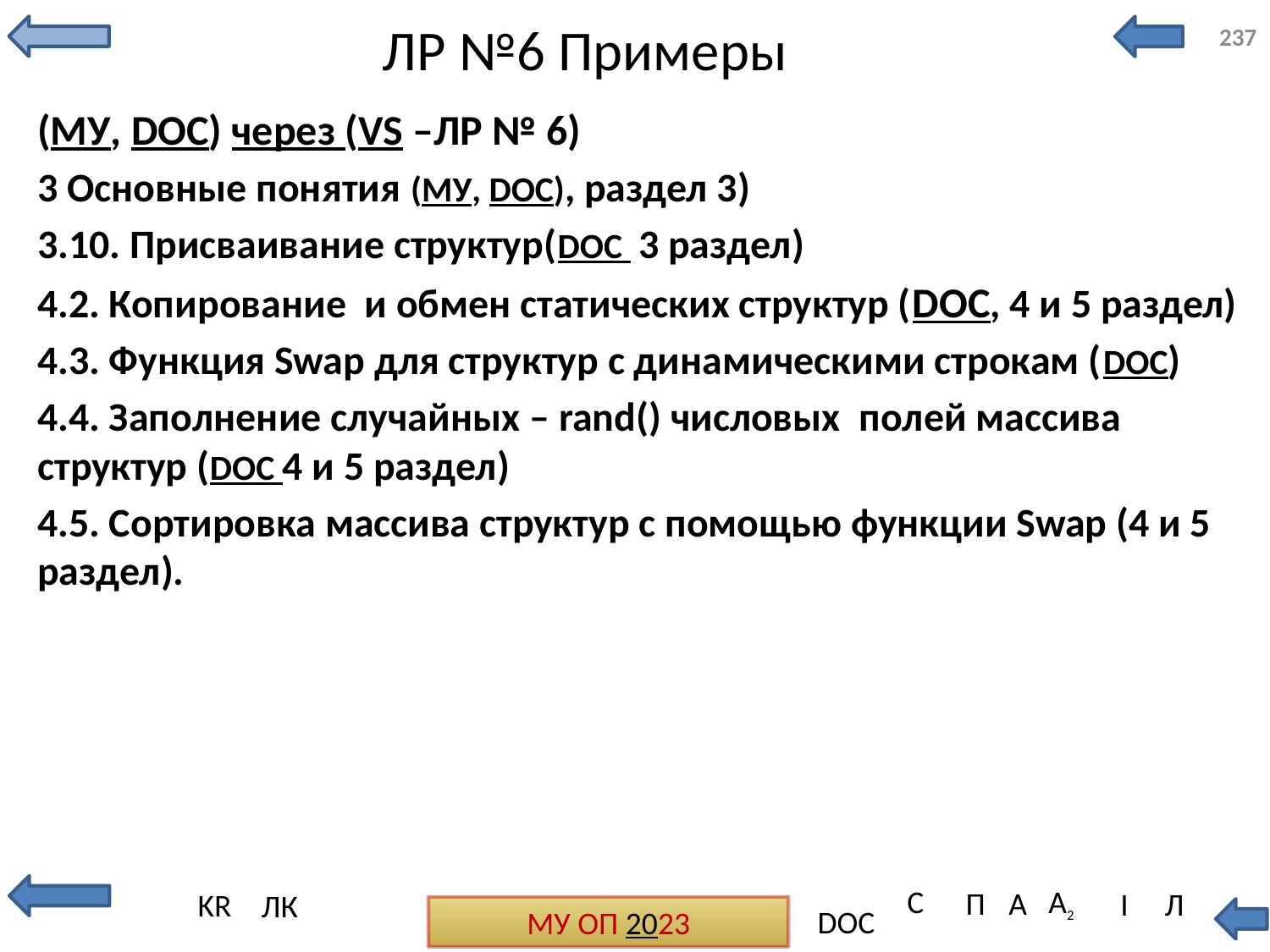

# ЛР №6 Примеры
237
(МУ, DOC) через (VS –ЛР № 6)
3 Основные понятия (МУ, DOC), раздел 3)
3.10. Присваивание структур(DOC  3 раздел)
4.2. Копирование  и обмен статических структур (DOC, 4 и 5 раздел)
4.3. Функция Swap для структур с динамическими строкам (DOC)
4.4. Заполнение случайных – rand() числовых  полей массива структур (DOC 4 и 5 раздел)
4.5. Сортировка массива структур с помощью функции Swap (4 и 5 раздел).